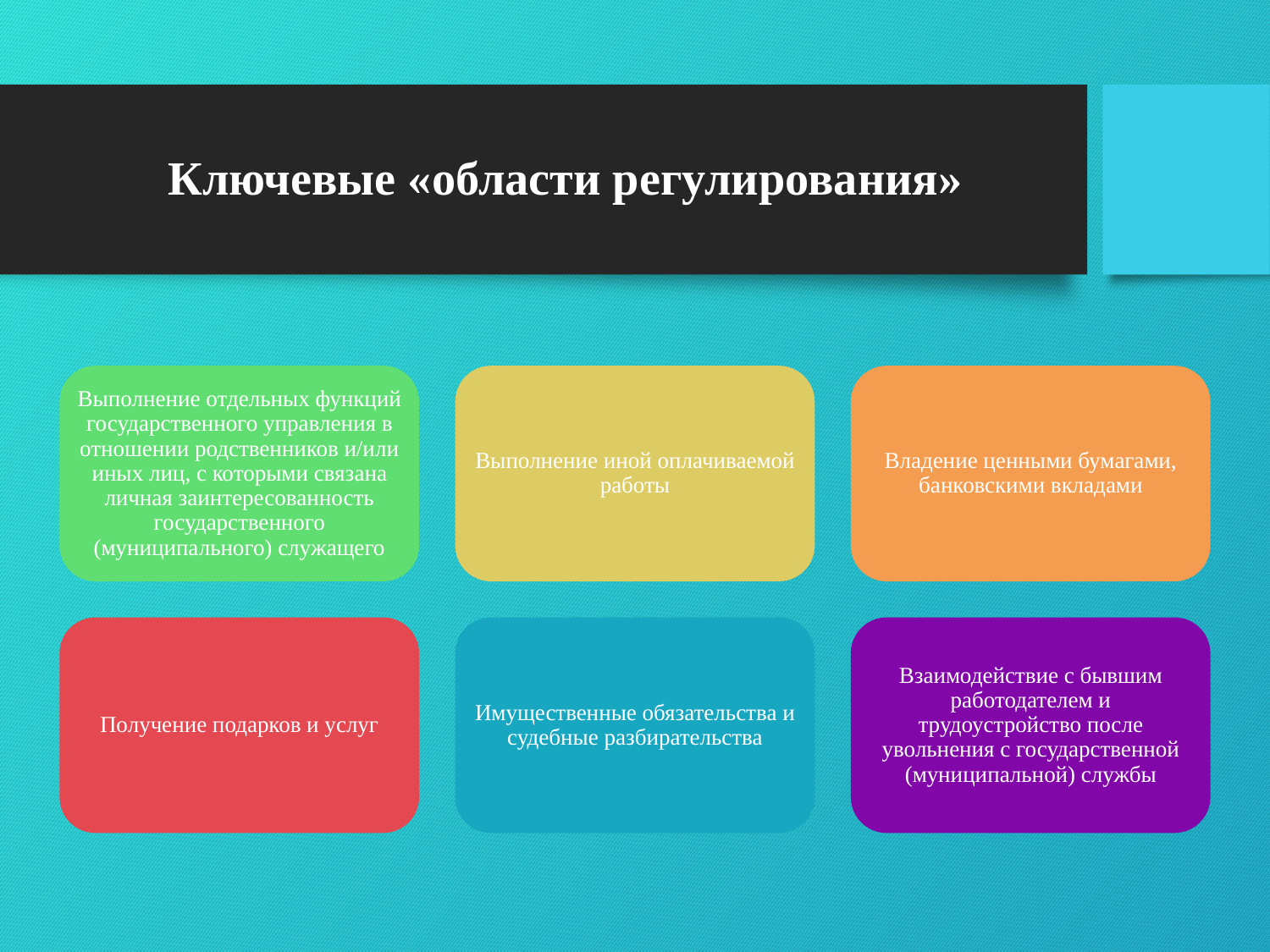

# Ключевые «области регулирования»
Выполнение отдельных функций государственного управления в отношении родственников и/или иных лиц, с которыми связана личная заинтересованность государственного (муниципального) служащего
Выполнение иной оплачиваемой работы
Владение ценными бумагами, банковскими вкладами
Получение подарков и услуг
Имущественные обязательства и судебные разбирательства
Взаимодействие с бывшим работодателем и трудоустройство после увольнения с государственной (муниципальной) службы